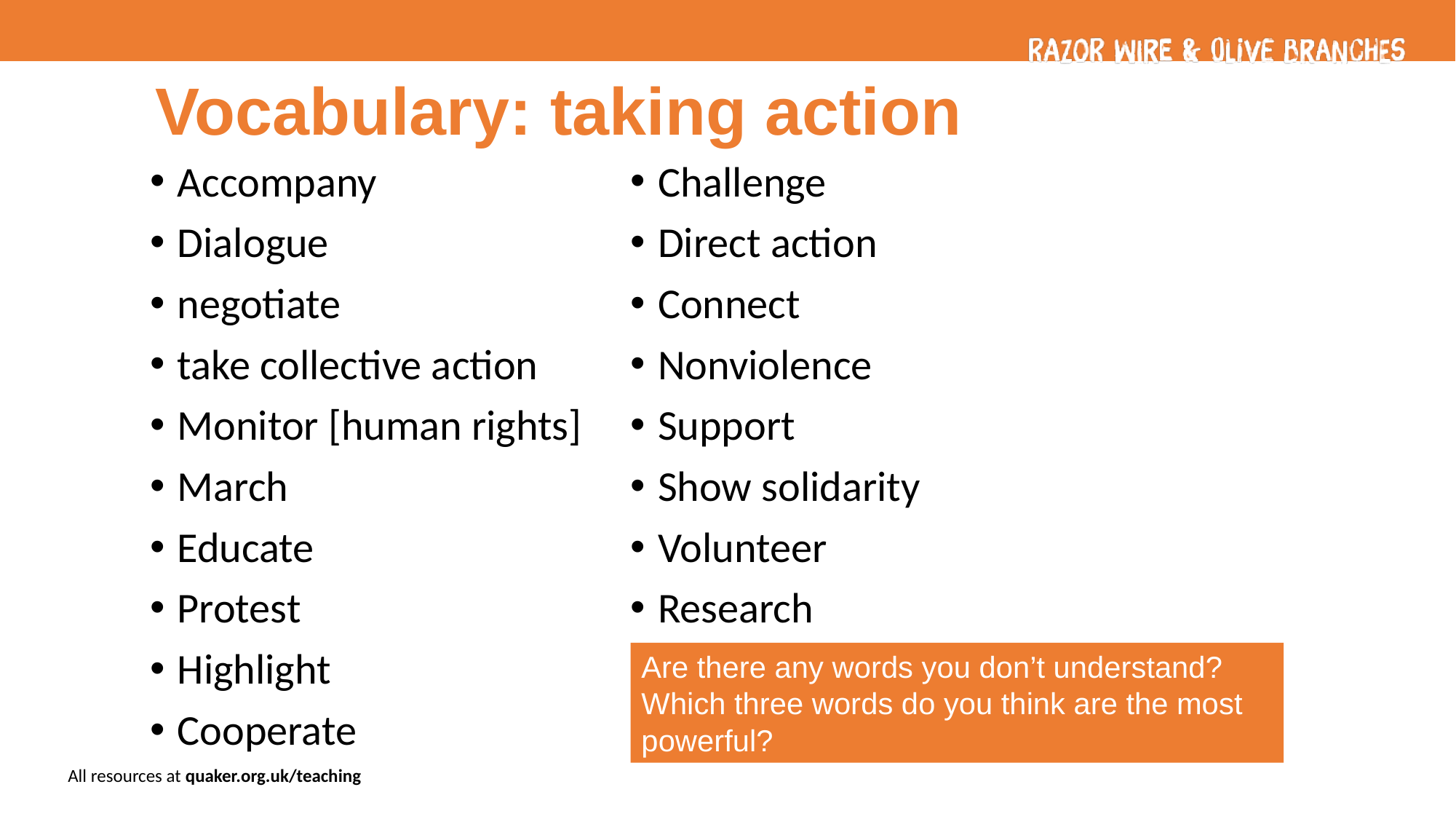

#
Vocabulary: taking action
Accompany
Dialogue
negotiate
take collective action
Monitor [human rights]
March
Educate
Protest
Highlight
Cooperate
Challenge
Direct action
Connect
Nonviolence
Support
Show solidarity
Volunteer
Research
Are there any words you don’t understand?
Which three words do you think are the most powerful?